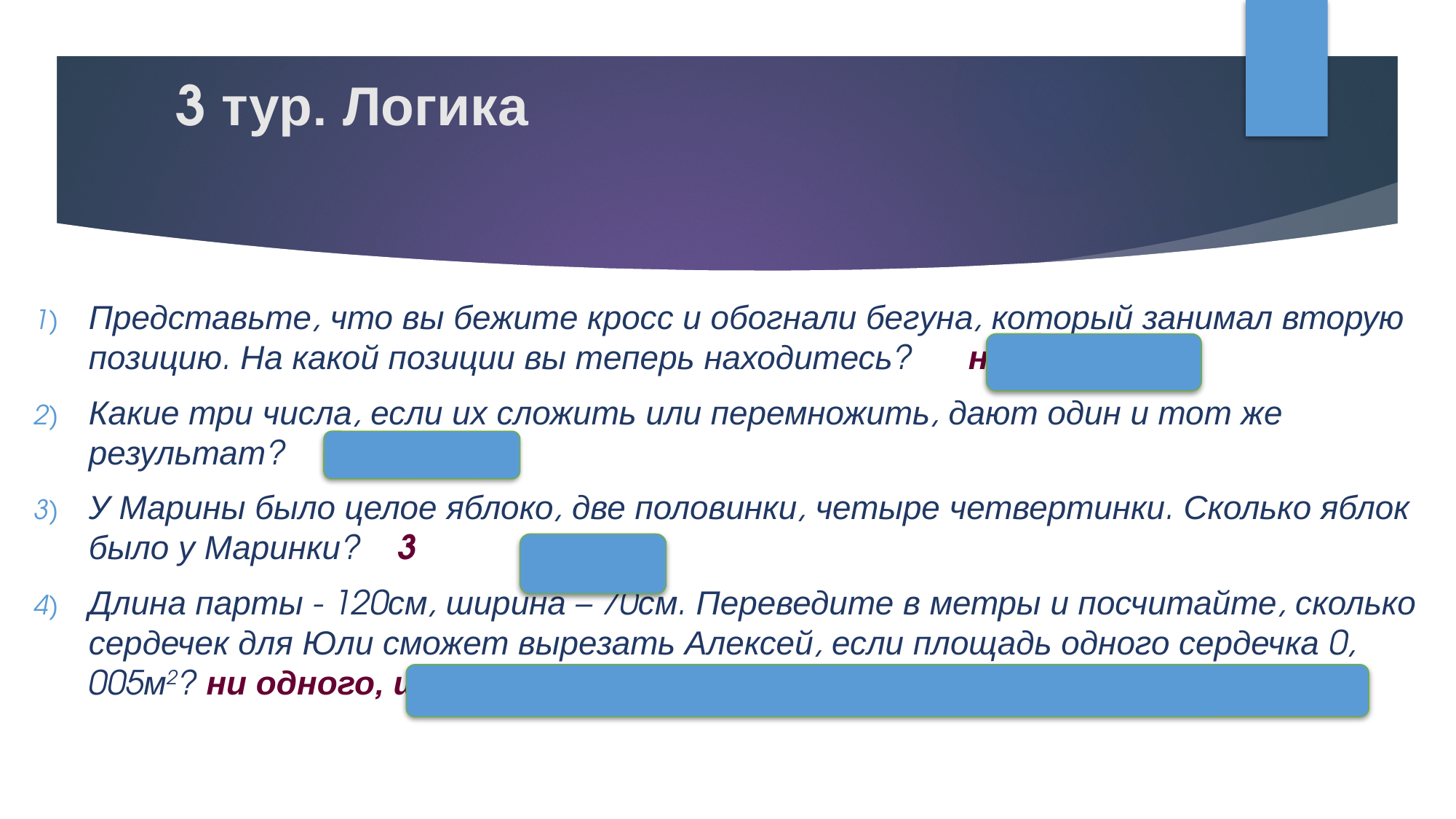

# 3 тур. Логика
Представьте, что вы бежите кросс и обогнали бегуна, который занимал вторую позицию. На какой позиции вы теперь находитесь?      на второй
Какие три числа, если их сложить или перемножить, дают один и тот же результат?       1,2,3
У Марины было целое яблоко, две половинки, четыре четвертинки. Сколько яблок было у Маринки?    3
Длина парты - 120см, ширина – 70см. Переведите в метры и посчитайте, сколько сердечек для Юли сможет вырезать Алексей, если площадь одного сердечка 0, 005м2? ни одного, школьное имущество надо беречь!